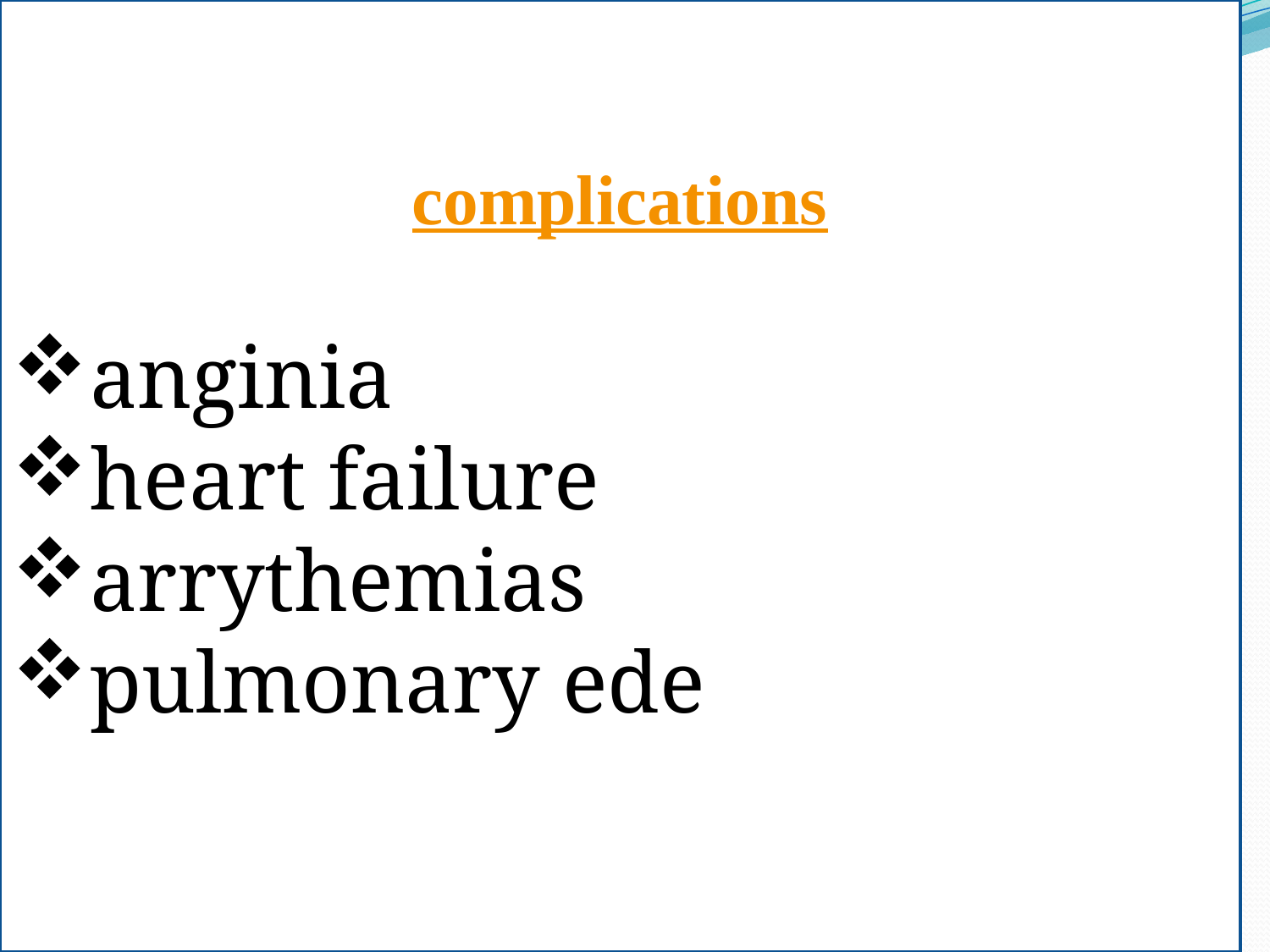

complications

anginia
heart failure
arrythemias
pulmonary ede